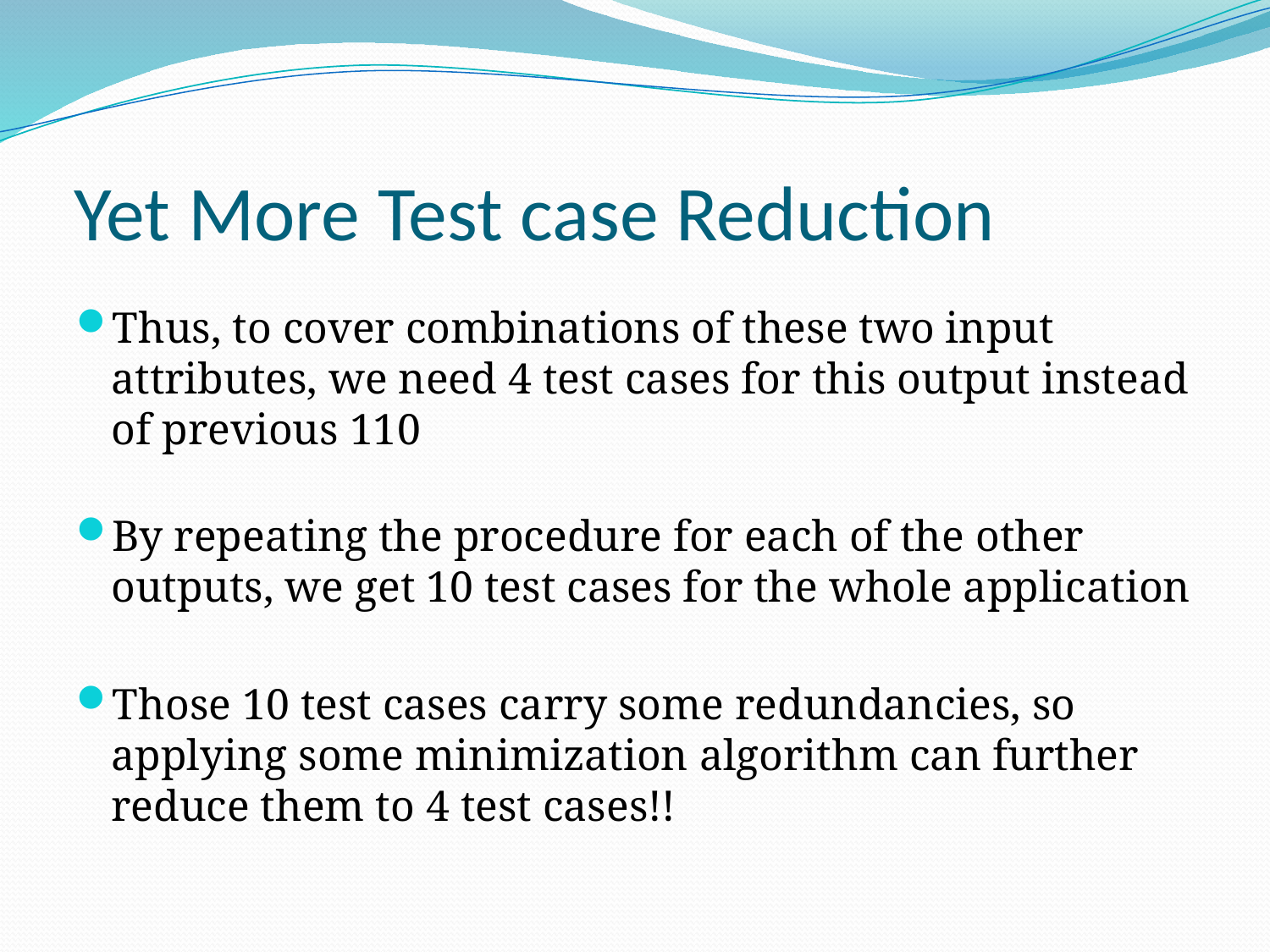

# Yet More Test case Reduction

Thus, to cover combinations of these two input attributes, we need 4 test cases for this output instead of previous 110

By repeating the procedure for each of the other outputs, we get 10 test cases for the whole application

Those 10 test cases carry some redundancies, so applying some minimization algorithm can further reduce them to 4 test cases!!